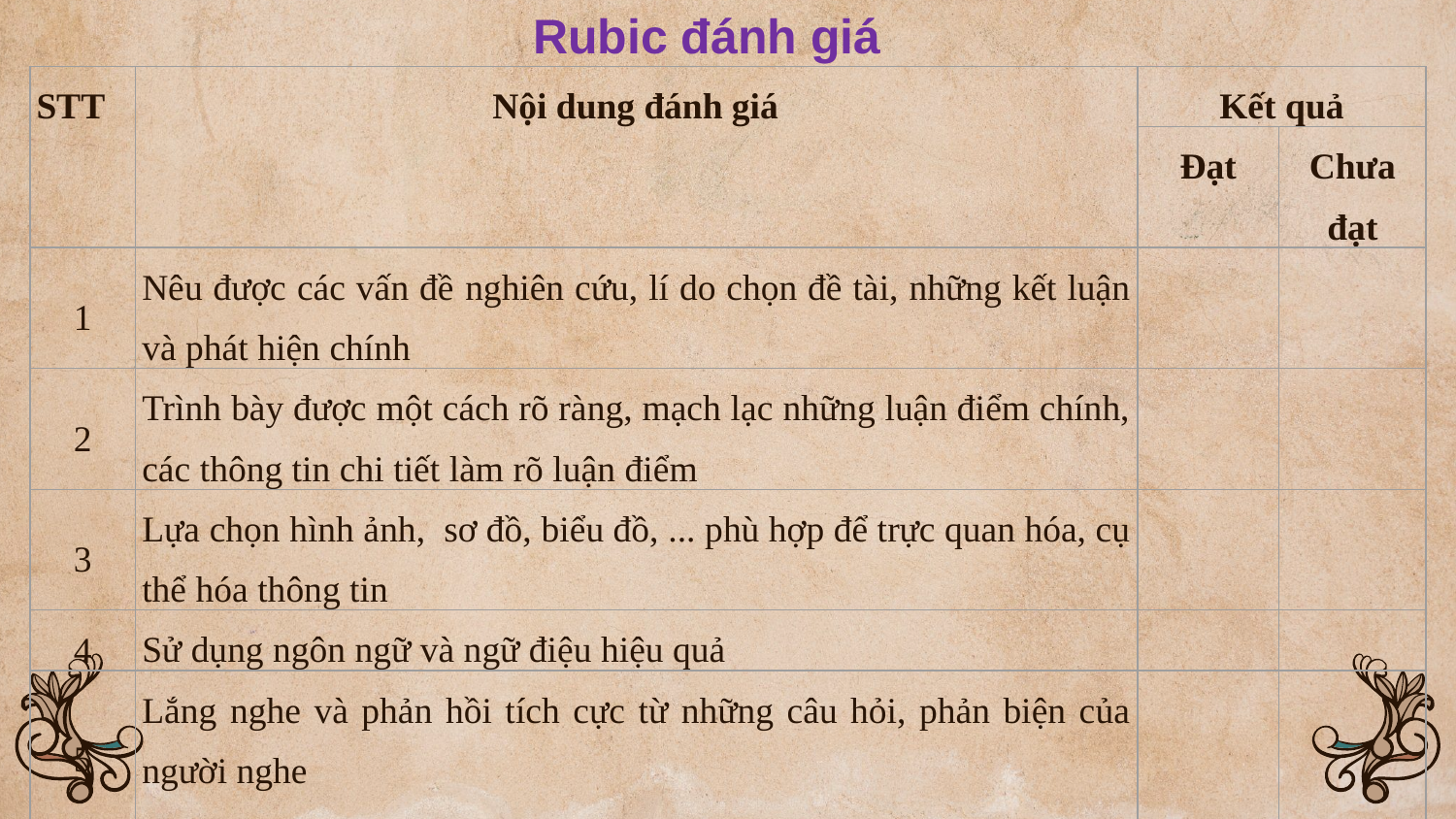

# Rubic đánh giá
| STT | Nội dung đánh giá | Kết quả |  |
| --- | --- | --- | --- |
|  |  | Đạt | Chưa đạt |
| 1 | Nêu được các vấn đề nghiên cứu, lí do chọn đề tài, những kết luận và phát hiện chính |  |  |
| 2 | Trình bày được một cách rõ ràng, mạch lạc những luận điểm chính, các thông tin chi tiết làm rõ luận điểm |  |  |
| 3 | Lựa chọn hình ảnh, sơ đồ, biểu đồ, ... phù hợp để trực quan hóa, cụ thể hóa thông tin |  |  |
| 4 | Sử dụng ngôn ngữ và ngữ điệu hiệu quả |  |  |
| 5 | Lắng nghe và phản hồi tích cực từ những câu hỏi, phản biện của người nghe |  |  |